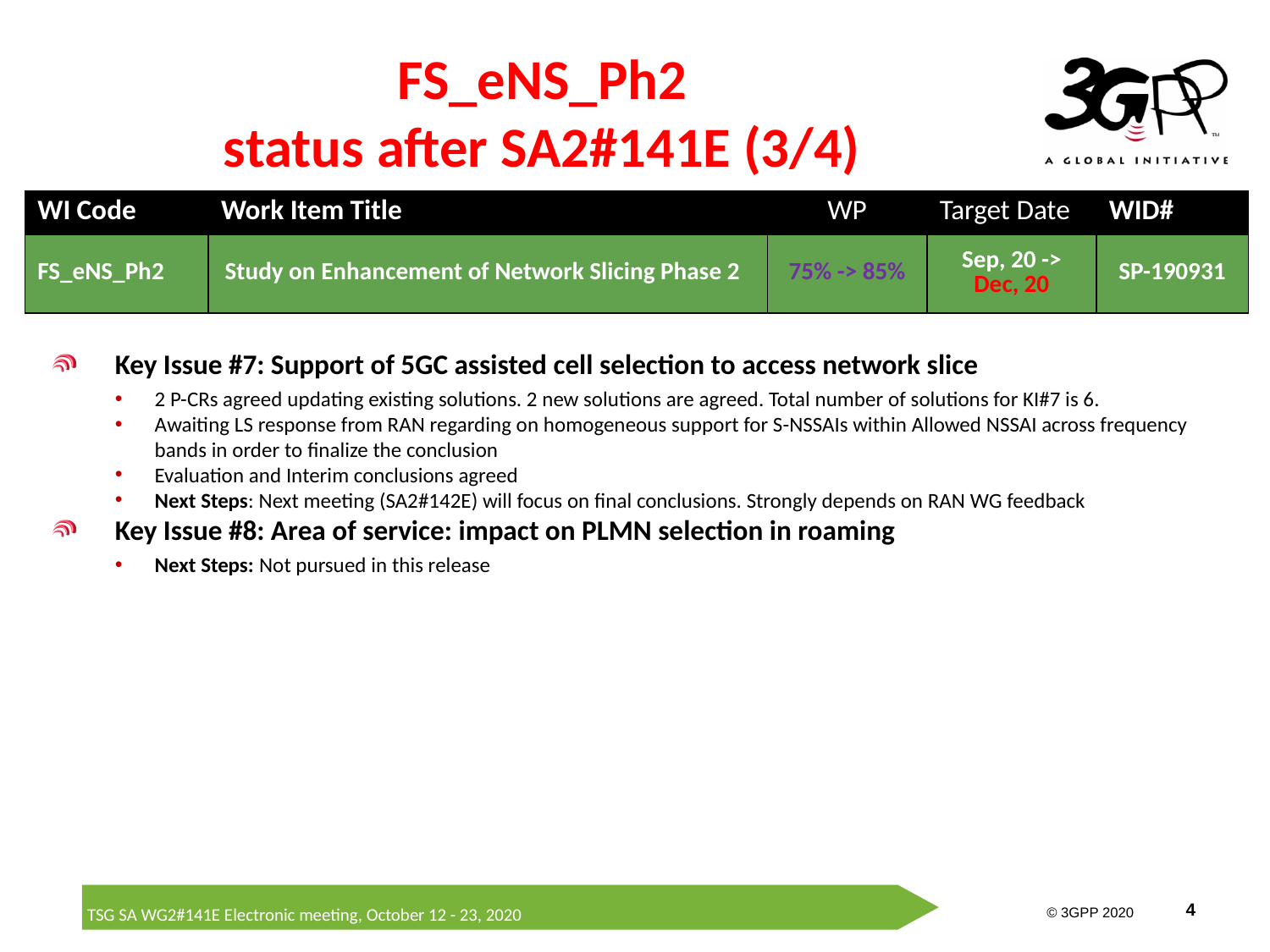

# FS_eNS_Ph2 status after SA2#141E (3/4)
| WI Code | Work Item Title | WP | Target Date | WID# |
| --- | --- | --- | --- | --- |
| FS\_eNS\_Ph2 | Study on Enhancement of Network Slicing Phase 2 | 75% -> 85% | Sep, 20 -> Dec, 20 | SP-190931 |
Key Issue #7: Support of 5GC assisted cell selection to access network slice
2 P-CRs agreed updating existing solutions. 2 new solutions are agreed. Total number of solutions for KI#7 is 6.
Awaiting LS response from RAN regarding on homogeneous support for S-NSSAIs within Allowed NSSAI across frequency bands in order to finalize the conclusion
Evaluation and Interim conclusions agreed
Next Steps: Next meeting (SA2#142E) will focus on final conclusions. Strongly depends on RAN WG feedback
Key Issue #8: Area of service: impact on PLMN selection in roaming
Next Steps: Not pursued in this release